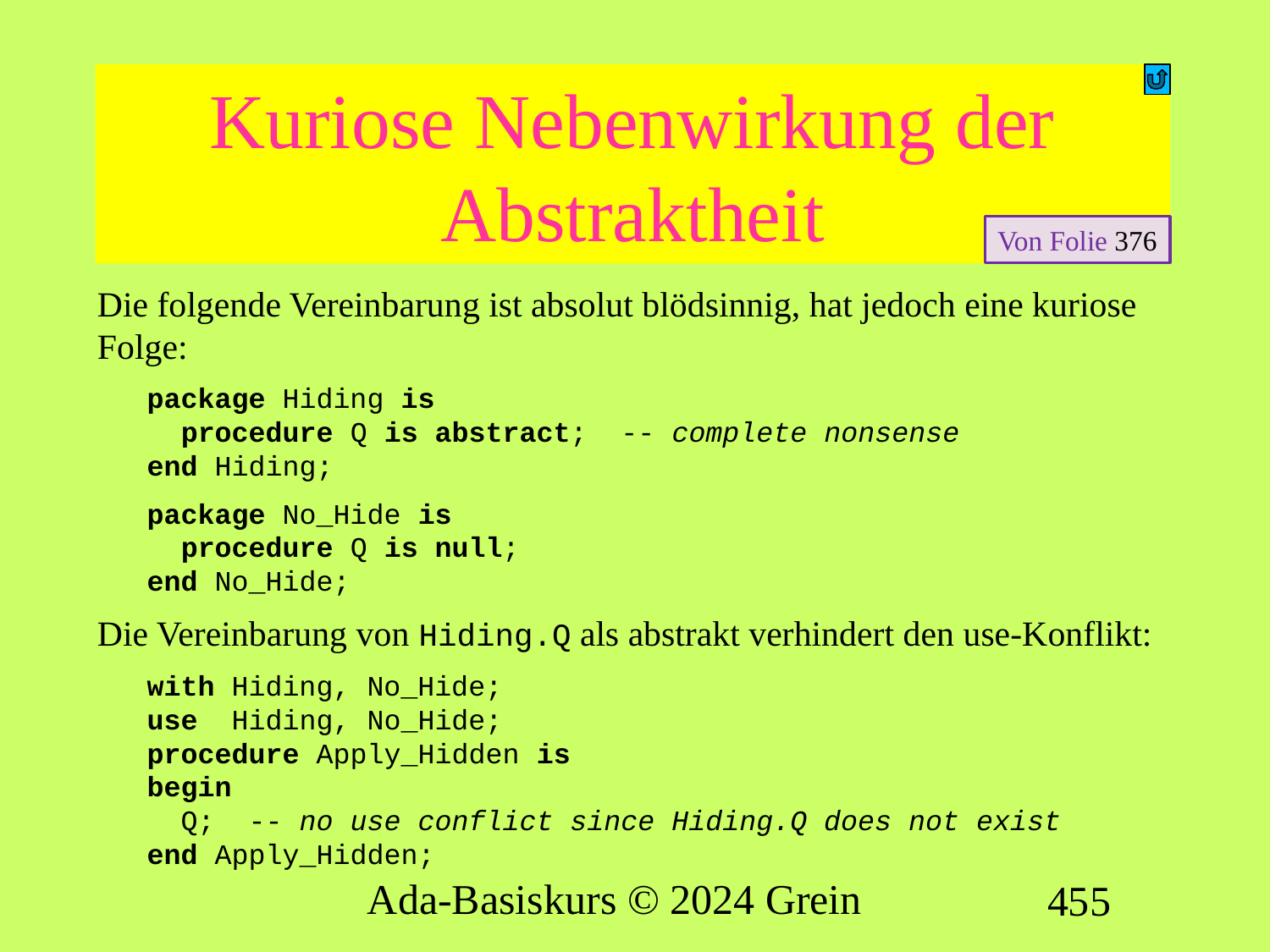

# Kuriose Nebenwirkung der Abstraktheit

Von Folie 376
Die folgende Vereinbarung ist absolut blödsinnig, hat jedoch eine kuriose Folge:
package Hiding is
  procedure Q is abstract;  -- complete nonsense
end Hiding;
package No_Hide is
  procedure Q is null;
end No_Hide;
Die Vereinbarung von Hiding.Q als abstrakt verhindert den use-Konflikt:
with Hiding, No_Hide;
use  Hiding, No_Hide;
procedure Apply_Hidden is
begin
  Q;  -- no use conflict since Hiding.Q does not exist
end Apply_Hidden;
Ada-Basiskurs © 2024 Grein
455